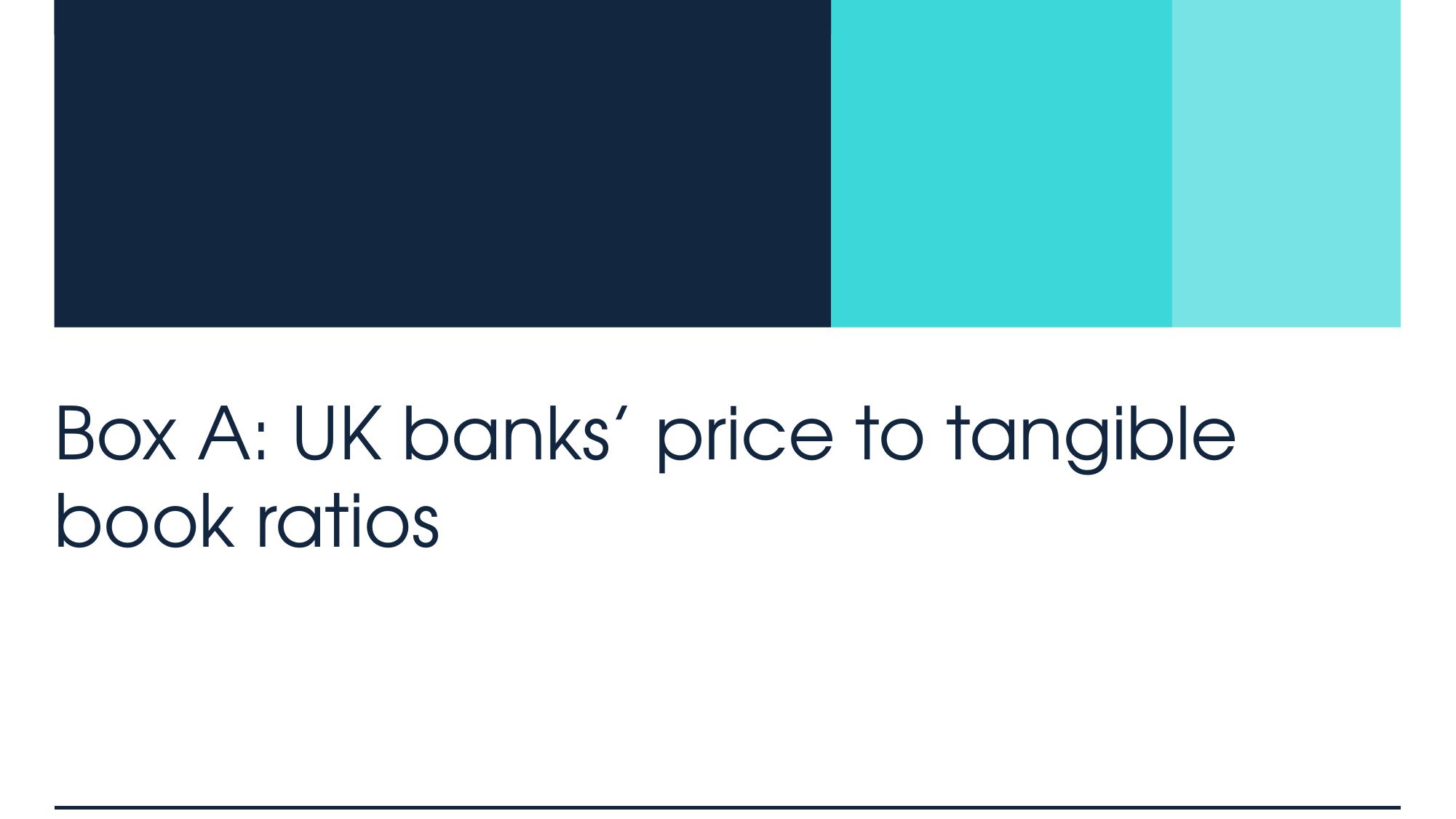

# Box A: UK banks’ price to tangible book ratios